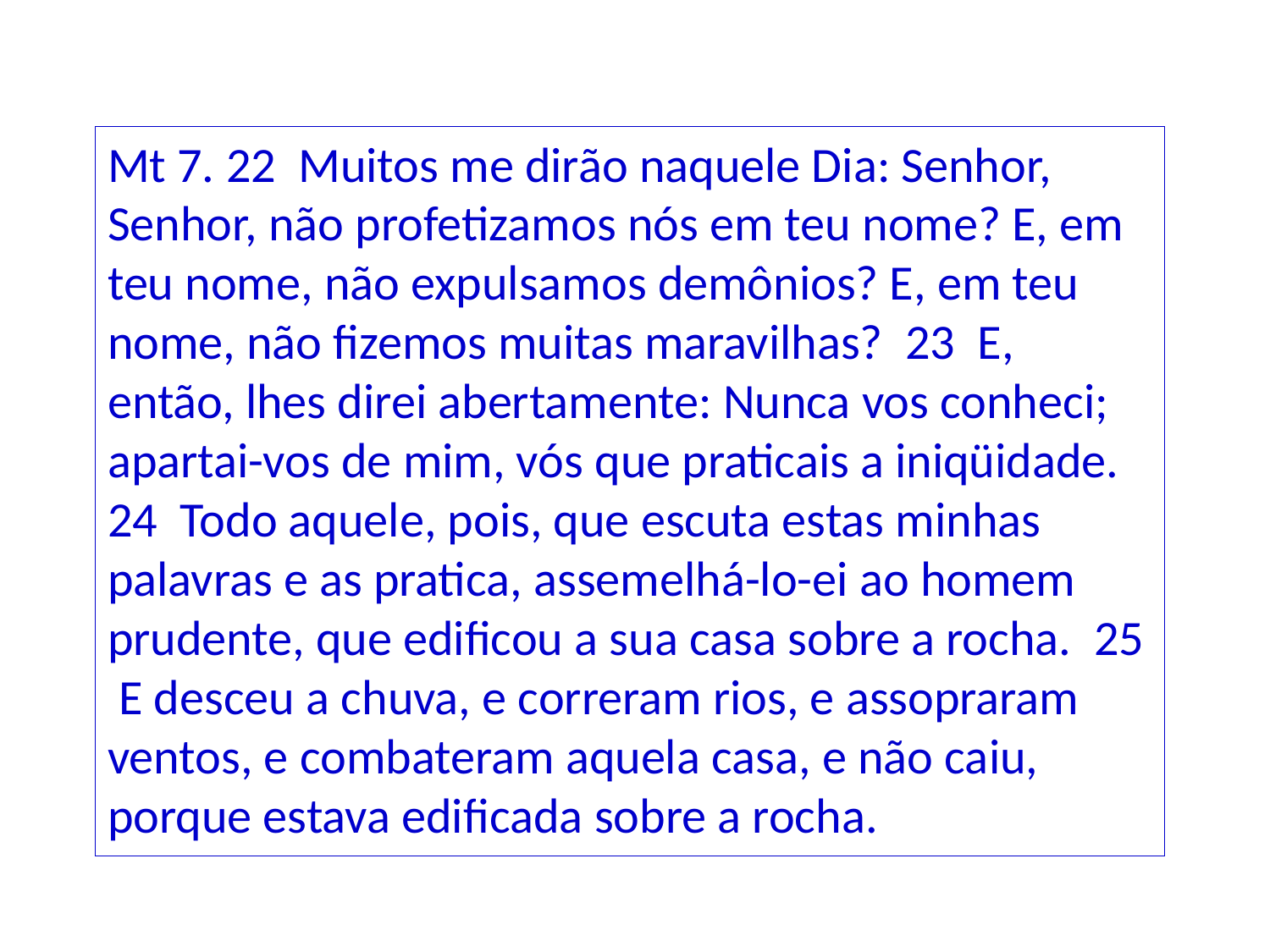

Mt 7. 22  Muitos me dirão naquele Dia: Senhor, Senhor, não profetizamos nós em teu nome? E, em teu nome, não expulsamos demônios? E, em teu nome, não fizemos muitas maravilhas?  23  E, então, lhes direi abertamente: Nunca vos conheci; apartai-vos de mim, vós que praticais a iniqüidade.  24  Todo aquele, pois, que escuta estas minhas palavras e as pratica, assemelhá-lo-ei ao homem prudente, que edificou a sua casa sobre a rocha.  25  E desceu a chuva, e correram rios, e assopraram ventos, e combateram aquela casa, e não caiu, porque estava edificada sobre a rocha.